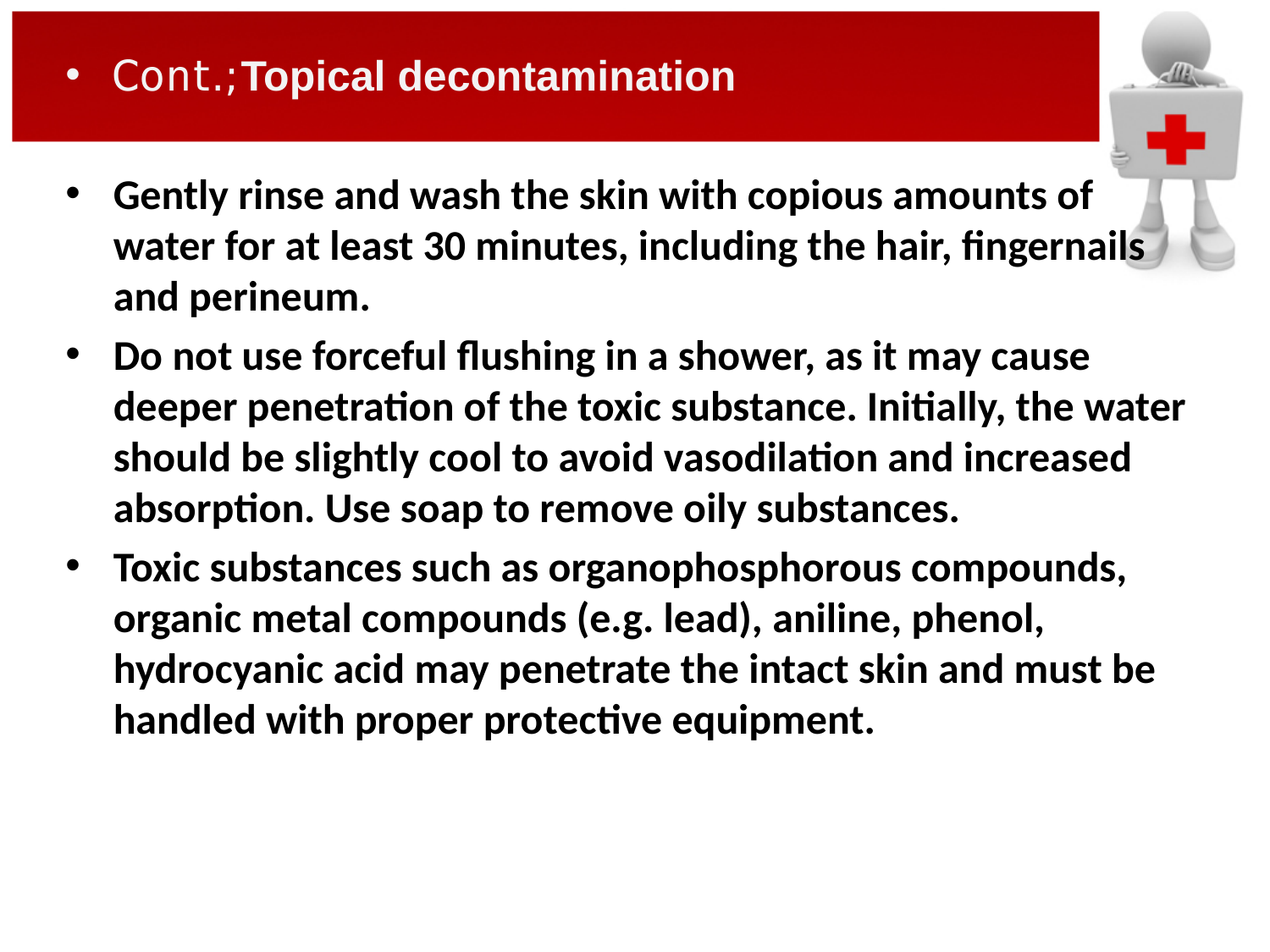

Cont.;Topical decontamination

Gently rinse and wash the skin with copious amounts of water for at least 30 minutes, including the hair, fingernails and perineum.
Do not use forceful flushing in a shower, as it may cause deeper penetration of the toxic substance. Initially, the water should be slightly cool to avoid vasodilation and increased absorption. Use soap to remove oily substances.
Toxic substances such as organophosphorous compounds, organic metal compounds (e.g. lead), aniline, phenol, hydrocyanic acid may penetrate the intact skin and must be handled with proper protective equipment.